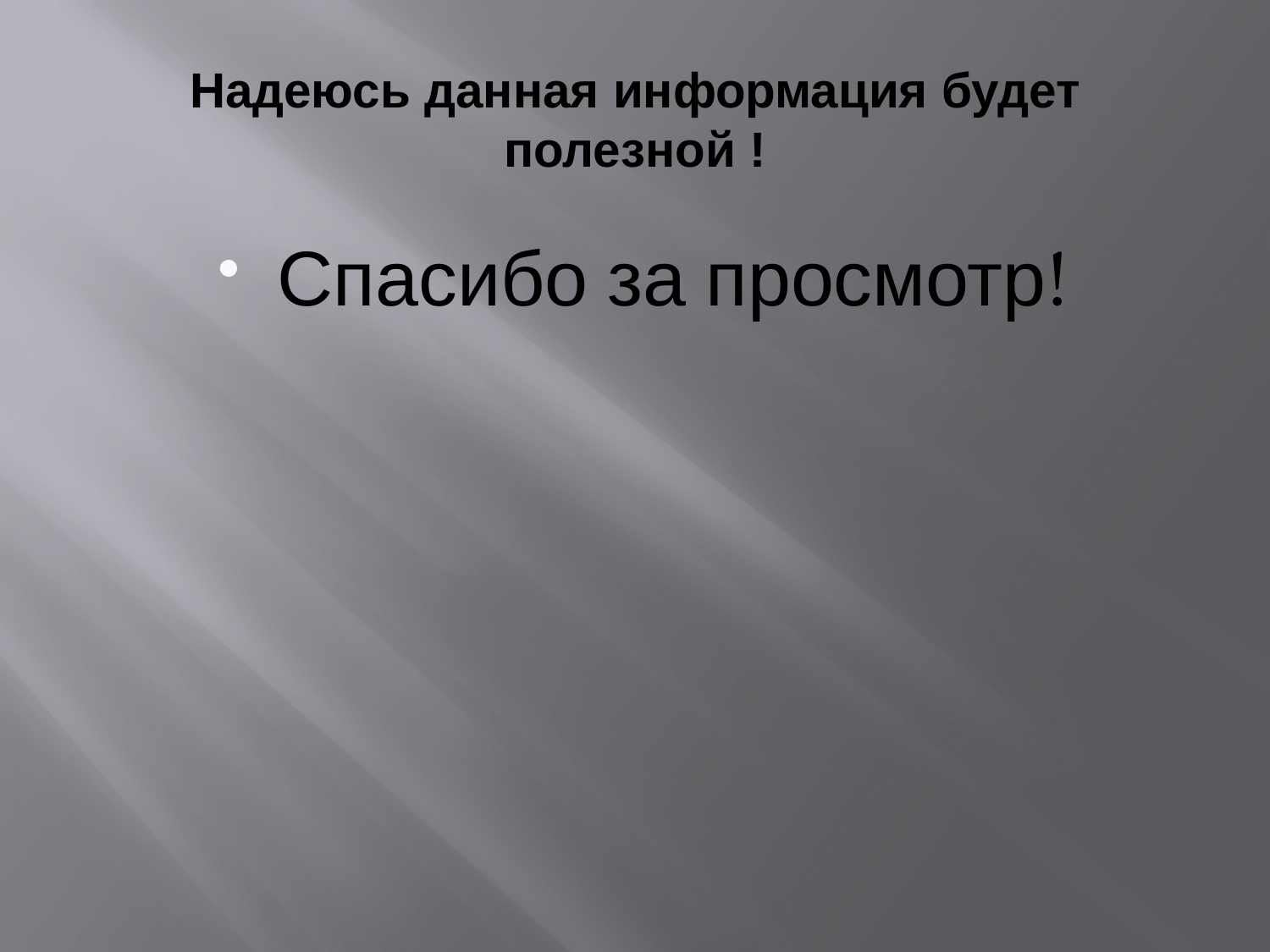

# Надеюсь данная информация будет полезной !
Спасибо за просмотр!